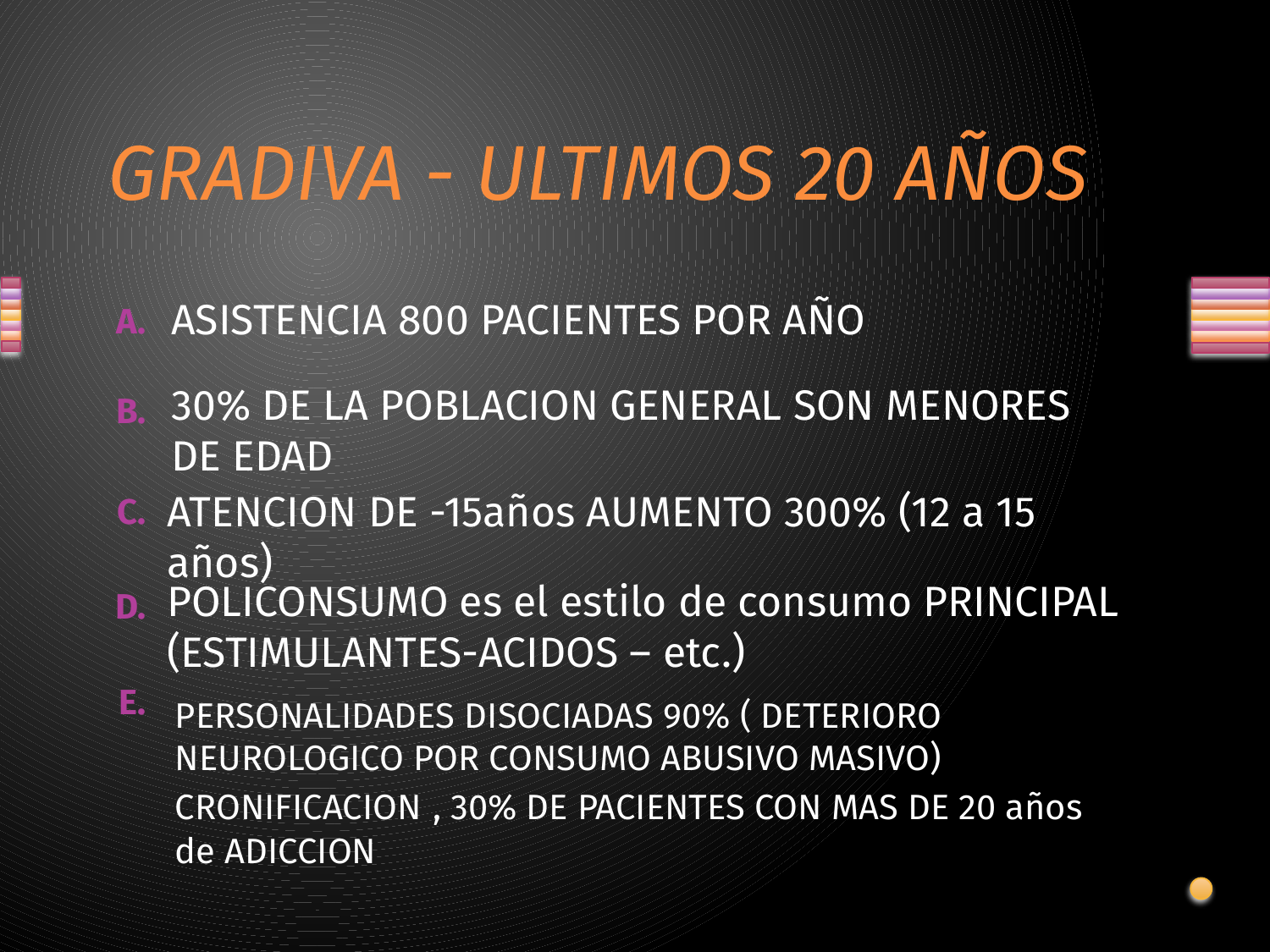

# GRADIVA - ULTIMOS 20 AÑOS
ASISTENCIA 800 PACIENTES POR AÑO
30% DE LA POBLACION GENERAL SON MENORES DE EDAD
ATENCION DE -15años AUMENTO 300% (12 a 15 años)
POLICONSUMO es el estilo de consumo PRINCIPAL (ESTIMULANTES-ACIDOS – etc.)
PERSONALIDADES DISOCIADAS 90% ( DETERIORO NEUROLOGICO POR CONSUMO ABUSIVO MASIVO) CRONIFICACION , 30% DE PACIENTES CON MAS DE 20 años de ADICCION